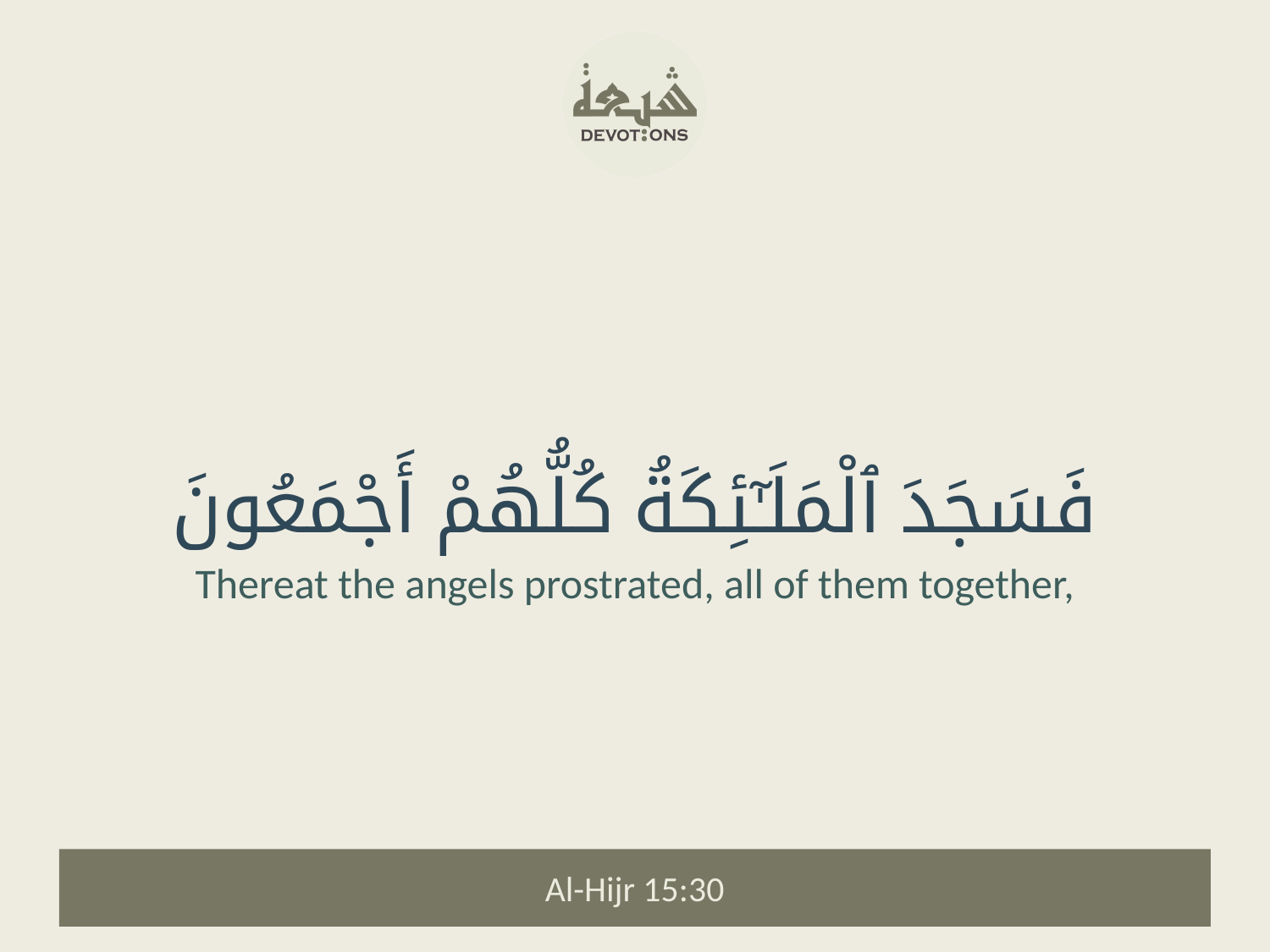

فَسَجَدَ ٱلْمَلَـٰٓئِكَةُ كُلُّهُمْ أَجْمَعُونَ
Thereat the angels prostrated, all of them together,
Al-Hijr 15:30